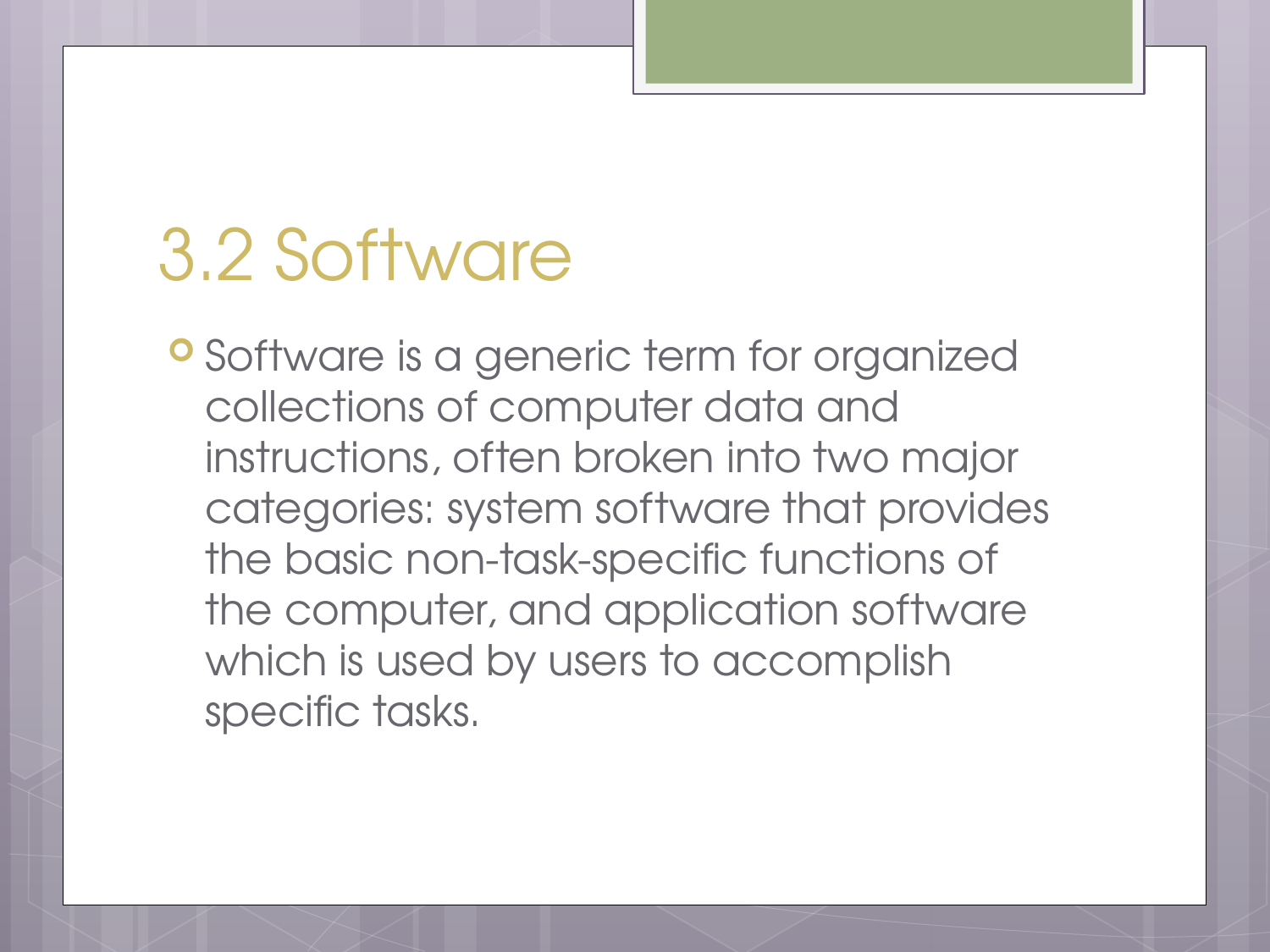

# 3.2 Software
Software is a generic term for organized collections of computer data and instructions, often broken into two major categories: system software that provides the basic non-task-specific functions of the computer, and application software which is used by users to accomplish specific tasks.